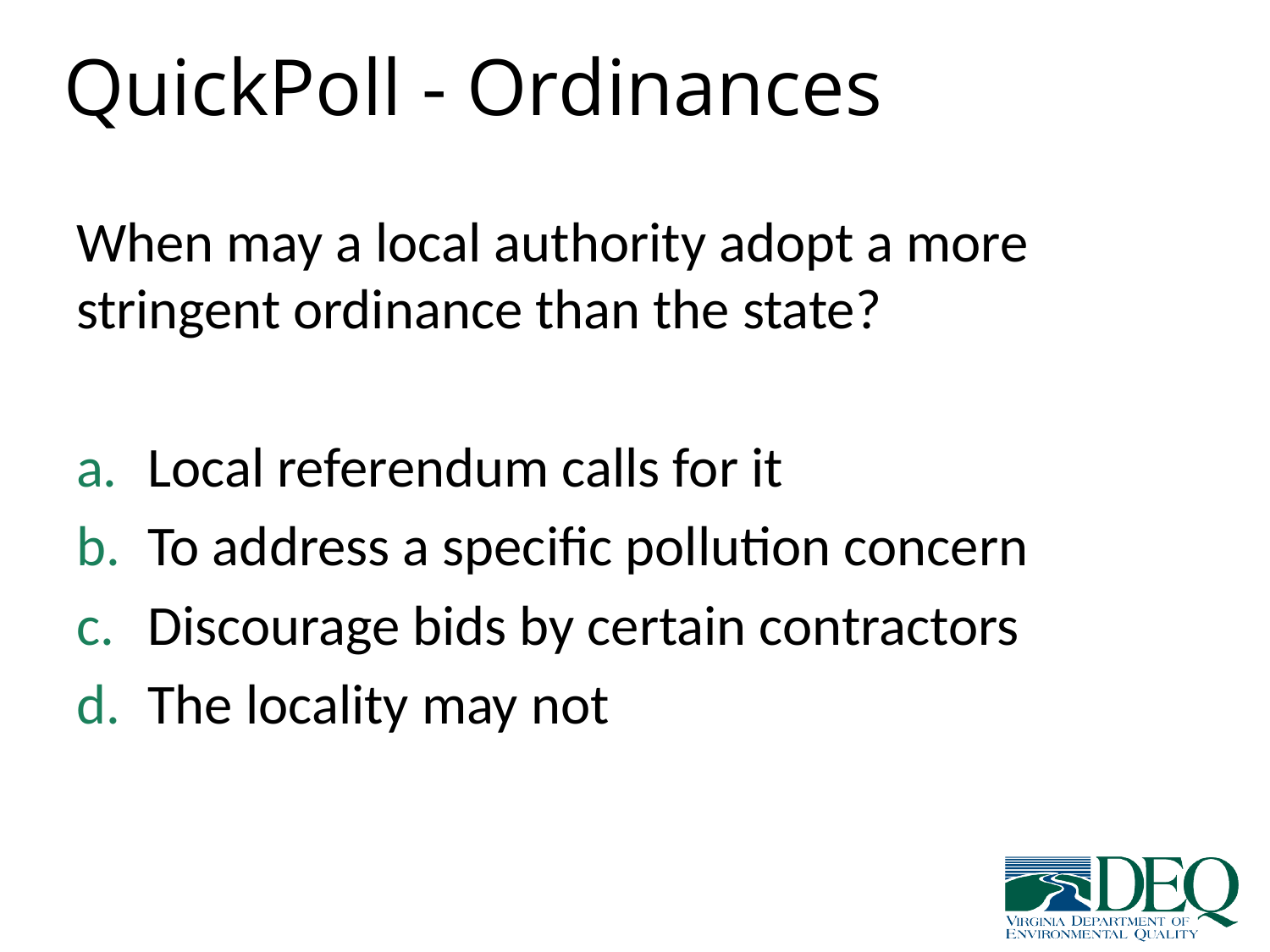

# QuickPoll - Ordinances
When may a local authority adopt a more stringent ordinance than the state?

Local referendum calls for it
To address a specific pollution concern
Discourage bids by certain contractors
The locality may not